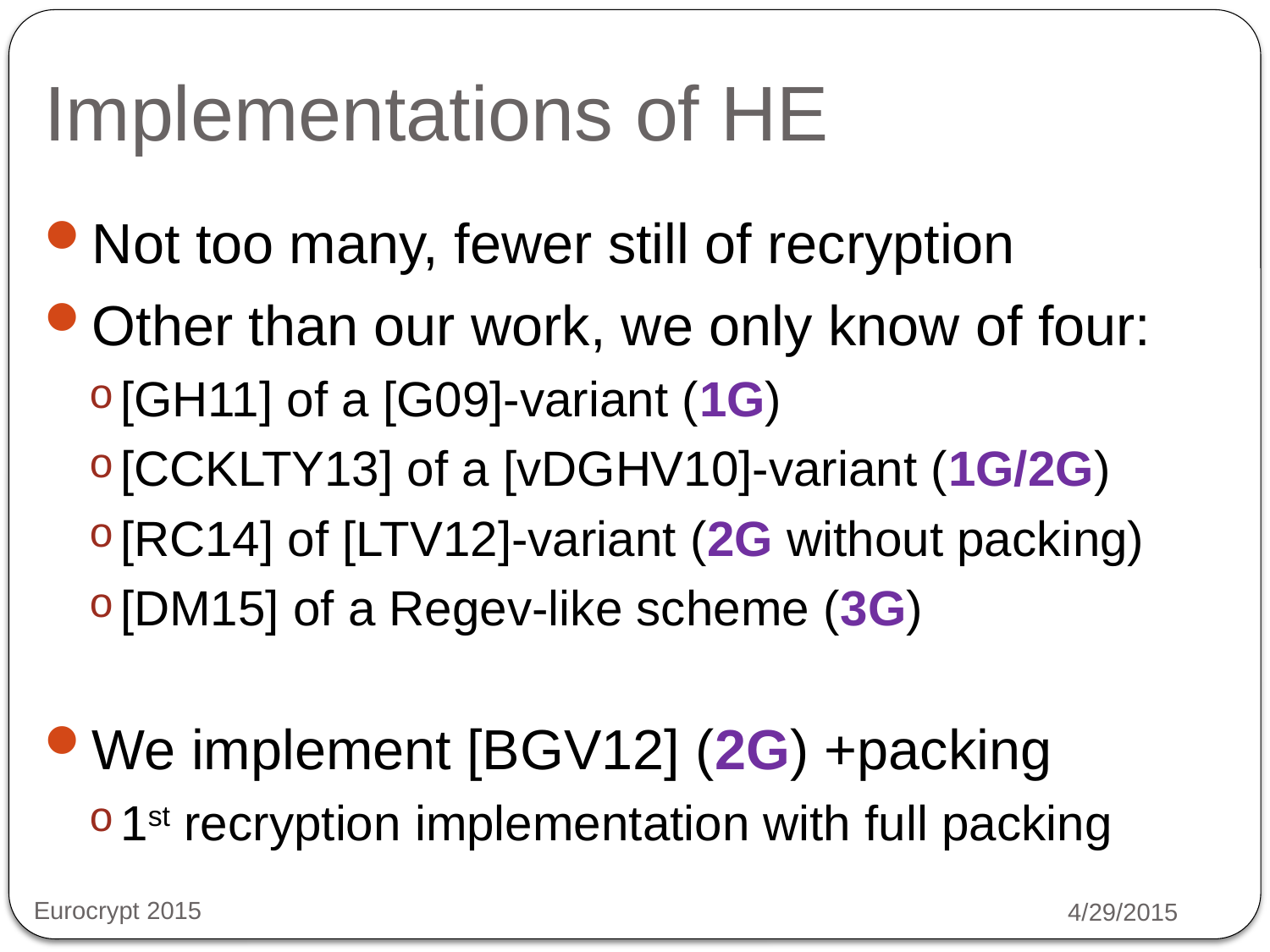

# Implementations of HE
Not too many, fewer still of recryption
Other than our work, we only know of four:
[GH11] of a [G09]-variant (1G)
[CCKLTY13] of a [vDGHV10]-variant (1G/2G)
[RC14] of [LTV12]-variant (2G without packing)
[DM15] of a Regev-like scheme (3G)

We implement [BGV12] (2G) +packing
1st recryption implementation with full packing
Eurocrypt 2015
4/29/2015